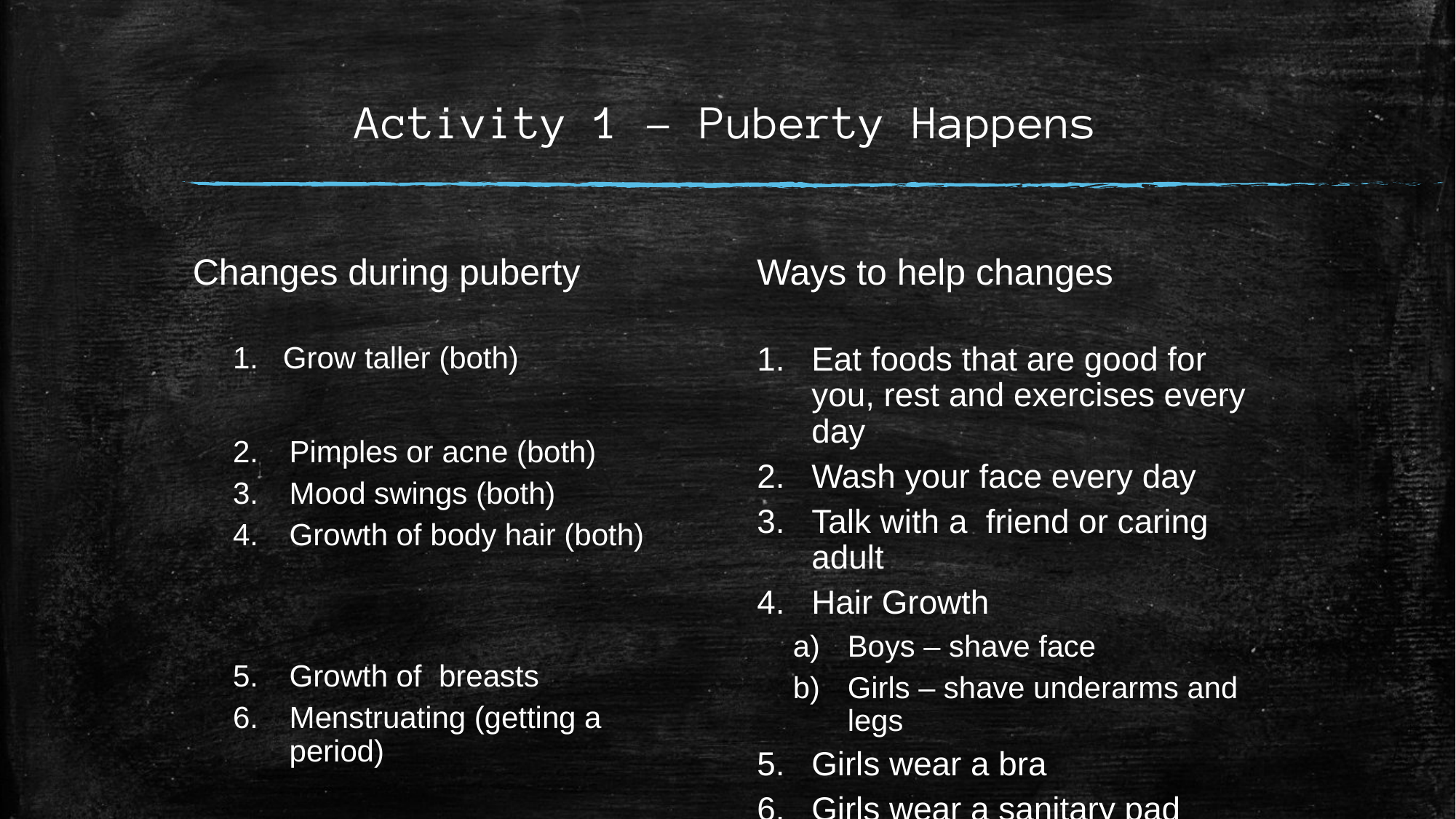

# Activity 1 – Puberty Happens
Changes during puberty
Ways to help changes
Grow taller (both)

Pimples or acne (both)
Mood swings (both)
Growth of body hair (both)

Growth of  breasts
Menstruating (getting a period)

Eat foods that are good for you, rest and exercises every day
Wash your face every day
Talk with a  friend or caring adult
Hair Growth
Boys – shave face
Girls – shave underarms and legs
Girls wear a bra
Girls wear a sanitary pad